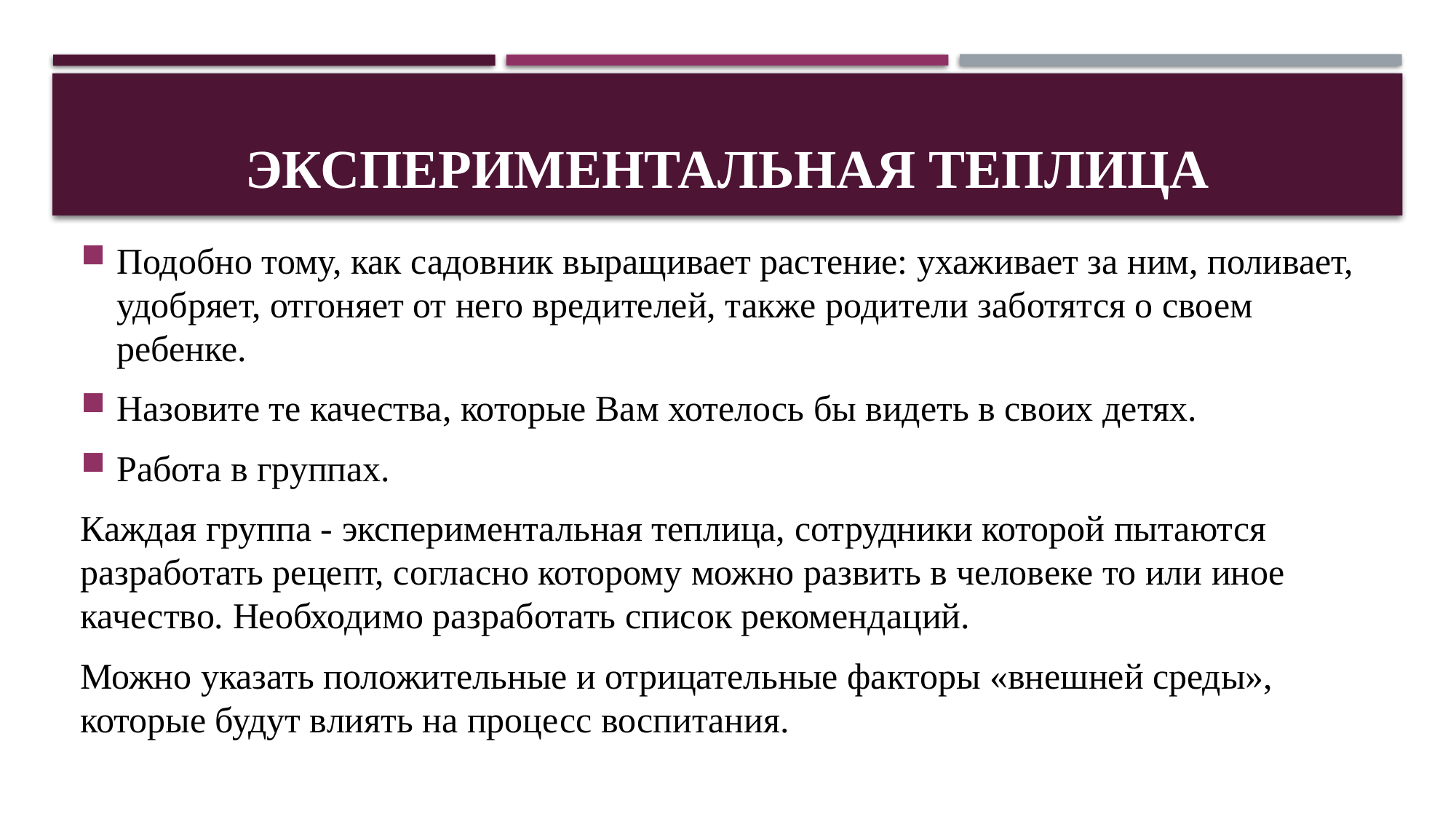

# Экспериментальная теплица
Подобно тому, как садовник выращивает растение: ухаживает за ним, поливает, удобряет, отгоняет от него вредителей, также родители заботятся о своем ребенке.
Назовите те качества, которые Вам хотелось бы видеть в своих детях.
Работа в группах.
Каждая группа - экспериментальная теплица, сотрудники которой пытаются разработать рецепт, согласно которому можно развить в человеке то или иное качество. Необходимо разработать список рекомендаций.
Можно указать положительные и отрицательные факторы «внешней среды», которые будут влиять на процесс воспитания.